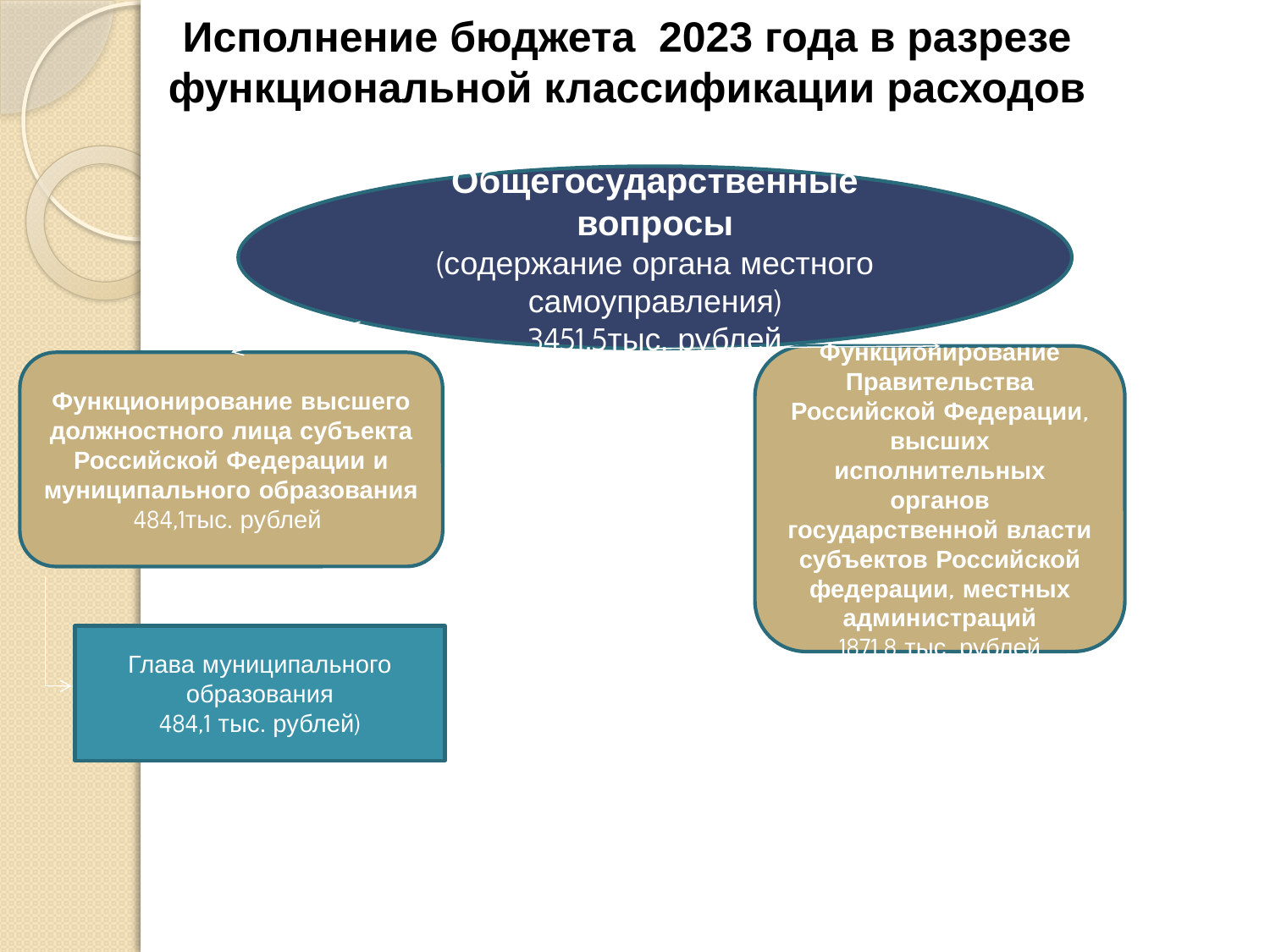

Исполнение бюджета  2023 года в разрезе функциональной классификации расходов
Общегосударственные вопросы
(содержание органа местного самоуправления)
3451,5тыс. рублей
Функционирование Правительства Российской Федерации, высших исполнительных органов государственной власти субъектов Российской федерации, местных администраций
1871,8 тыс. рублей
Функционирование высшего должностного лица субъекта Российской Федерации и муниципального образования
484,1тыс. рублей
Глава муниципального образования
484,1 тыс. рублей)